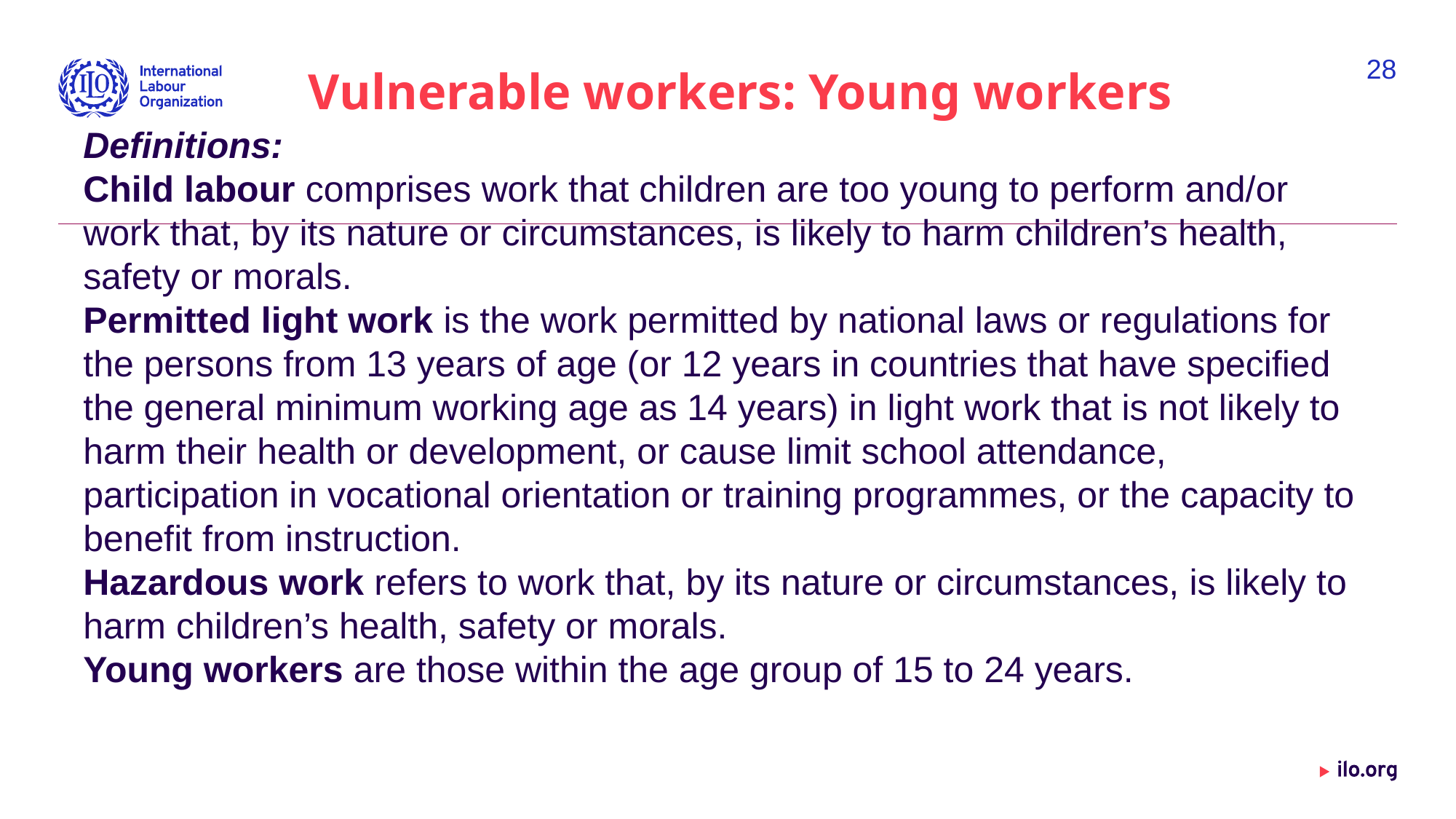

28
Vulnerable workers: Young workers

Definitions:
Child labour comprises work that children are too young to perform and/or work that, by its nature or circumstances, is likely to harm children’s health, safety or morals.
Permitted light work is the work permitted by national laws or regulations for the persons from 13 years of age (or 12 years in countries that have specified the general minimum working age as 14 years) in light work that is not likely to harm their health or development, or cause limit school attendance, participation in vocational orientation or training programmes, or the capacity to benefit from instruction.
Hazardous work refers to work that, by its nature or circumstances, is likely to harm children’s health, safety or morals.
Young workers are those within the age group of 15 to 24 years.
Date: Monday / 01 / October / 2019